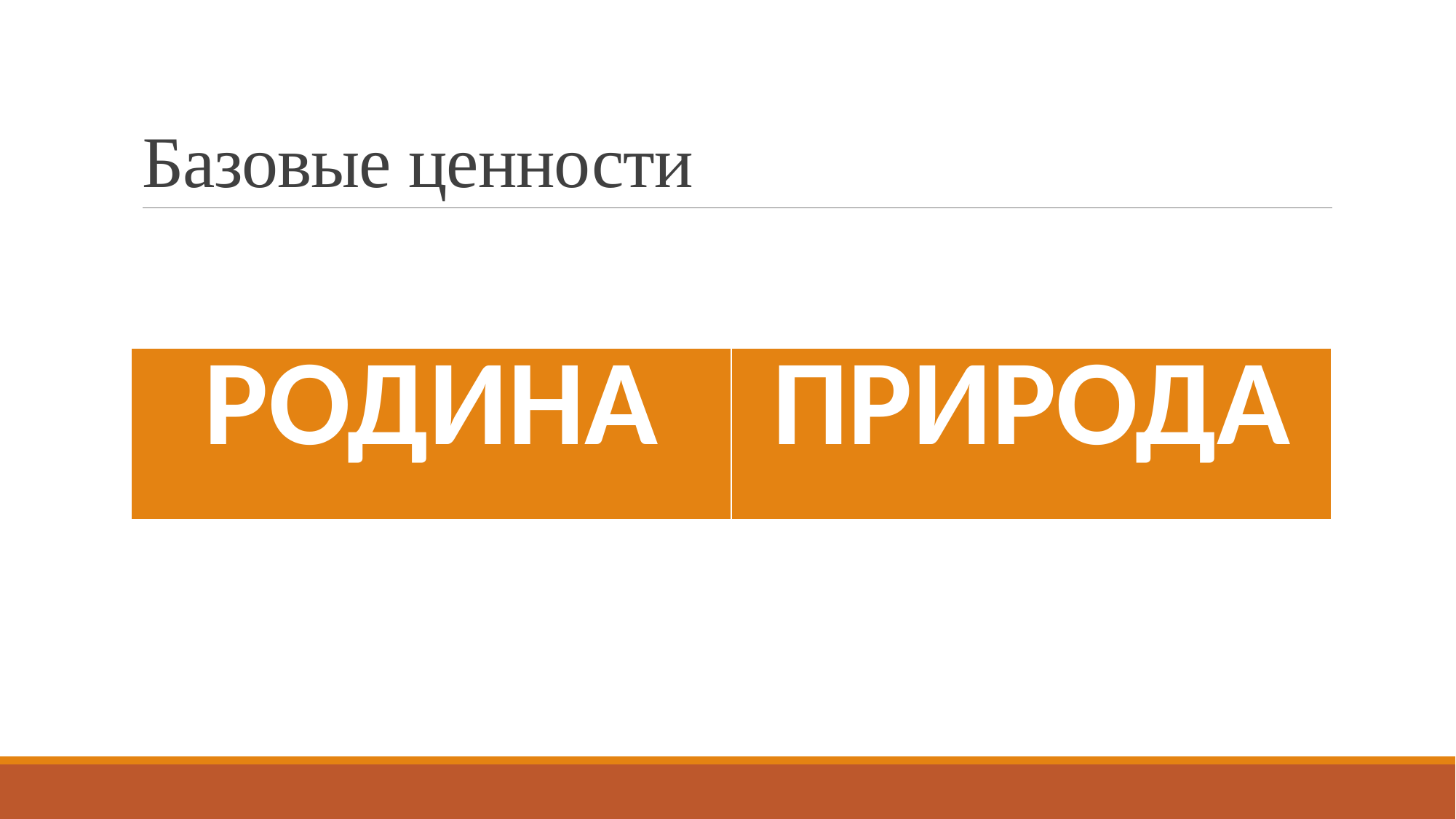

# Базовые ценности
| РОДИНА | ПРИРОДА |
| --- | --- |